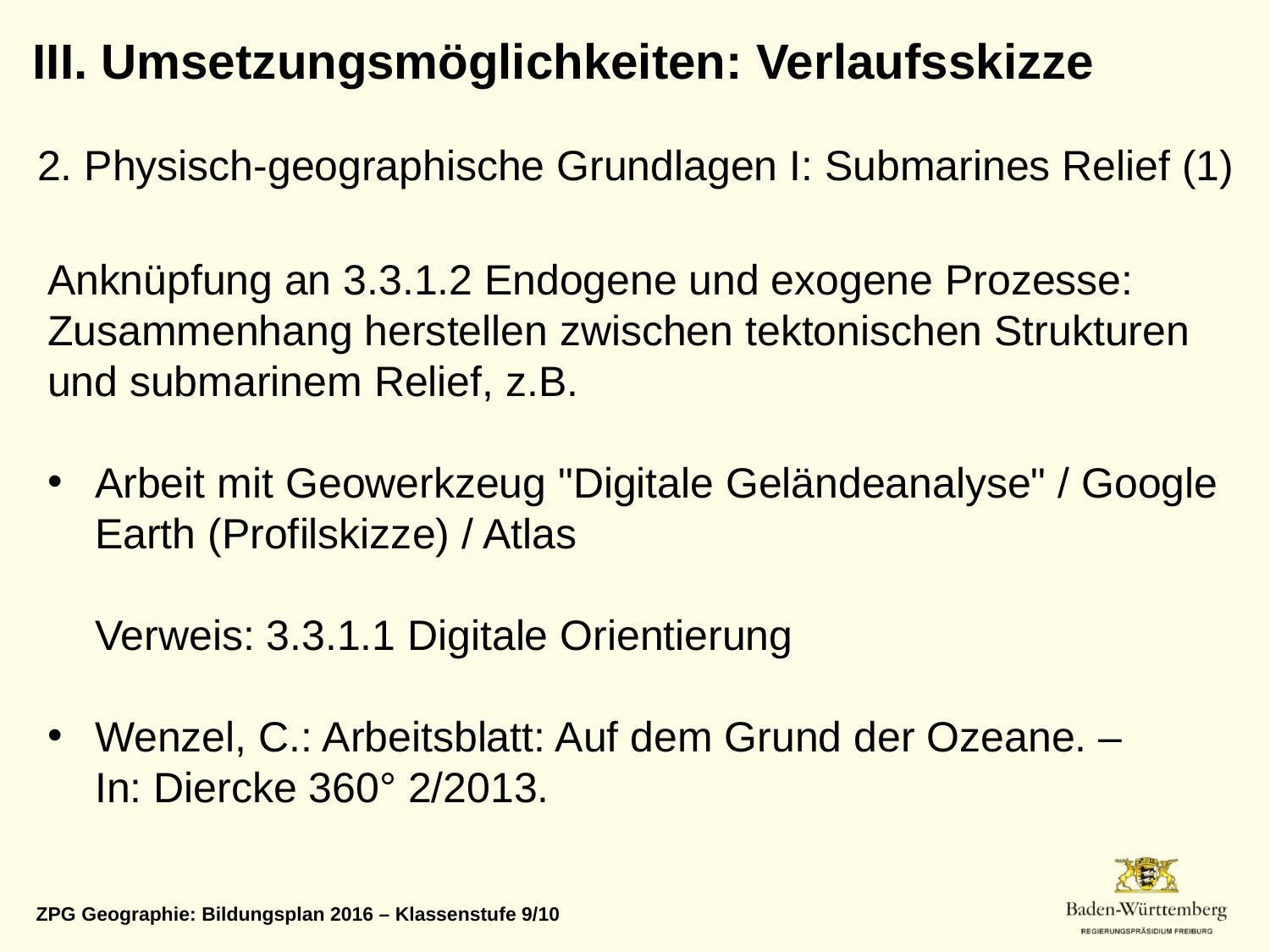

III. Umsetzungsmöglichkeiten: Verlaufsskizze
2. Physisch-geographische Grundlagen I: Submarines Relief (1)
Anknüpfung an 3.3.1.2 Endogene und exogene Prozesse:
Zusammenhang herstellen zwischen tektonischen Strukturen
und submarinem Relief, z.B.

Arbeit mit Geowerkzeug "Digitale Geländeanalyse" / Google Earth (Profilskizze) / Atlas
Verweis: 3.3.1.1 Digitale Orientierung

Wenzel, C.: Arbeitsblatt: Auf dem Grund der Ozeane. –
In: Diercke 360° 2/2013.